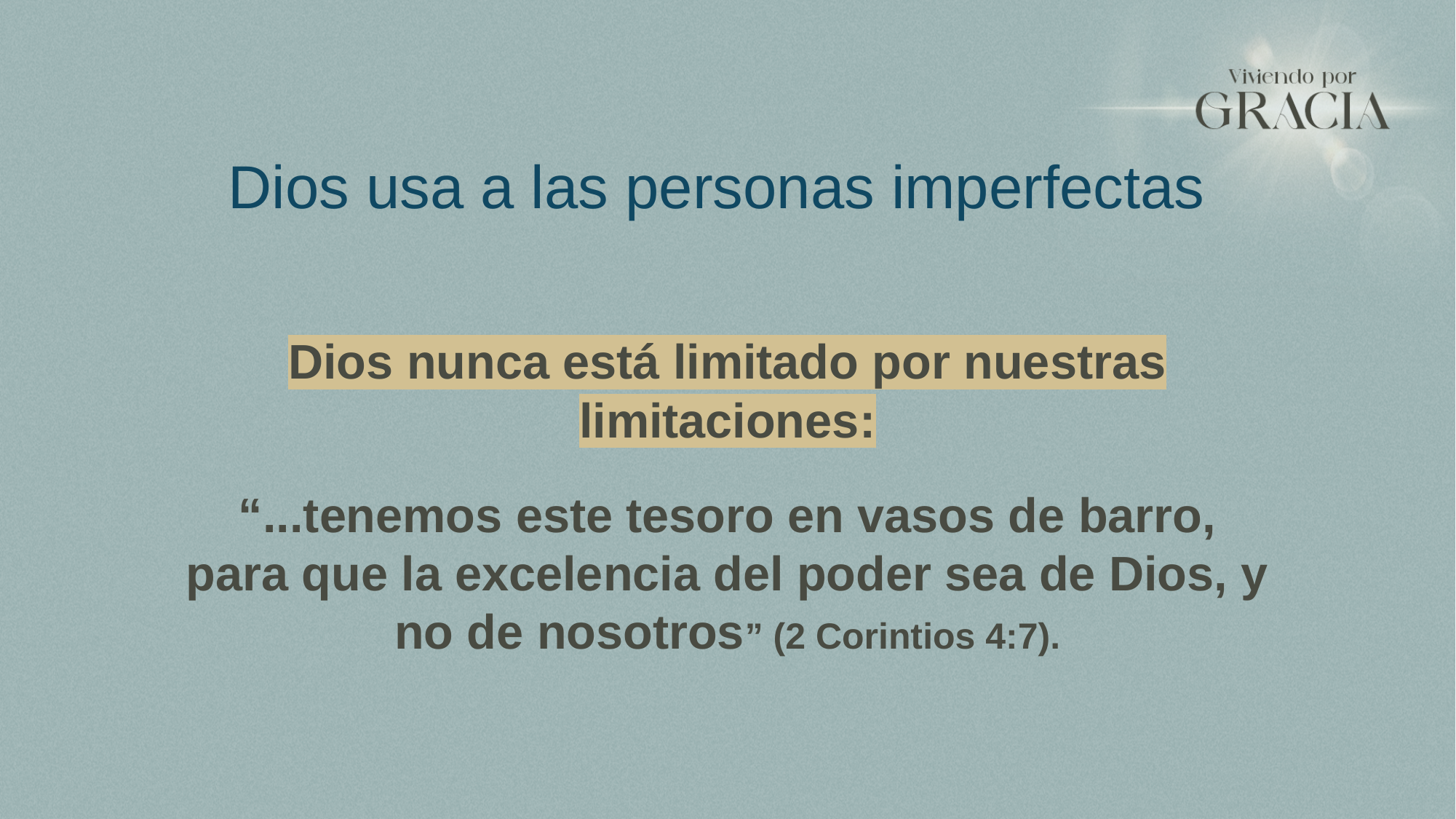

Dios usa a las personas imperfectas
Dios nunca está limitado por nuestras limitaciones:
“...tenemos este tesoro en vasos de barro, para que la excelencia del poder sea de Dios, y no de nosotros” (2 Corintios 4:7).